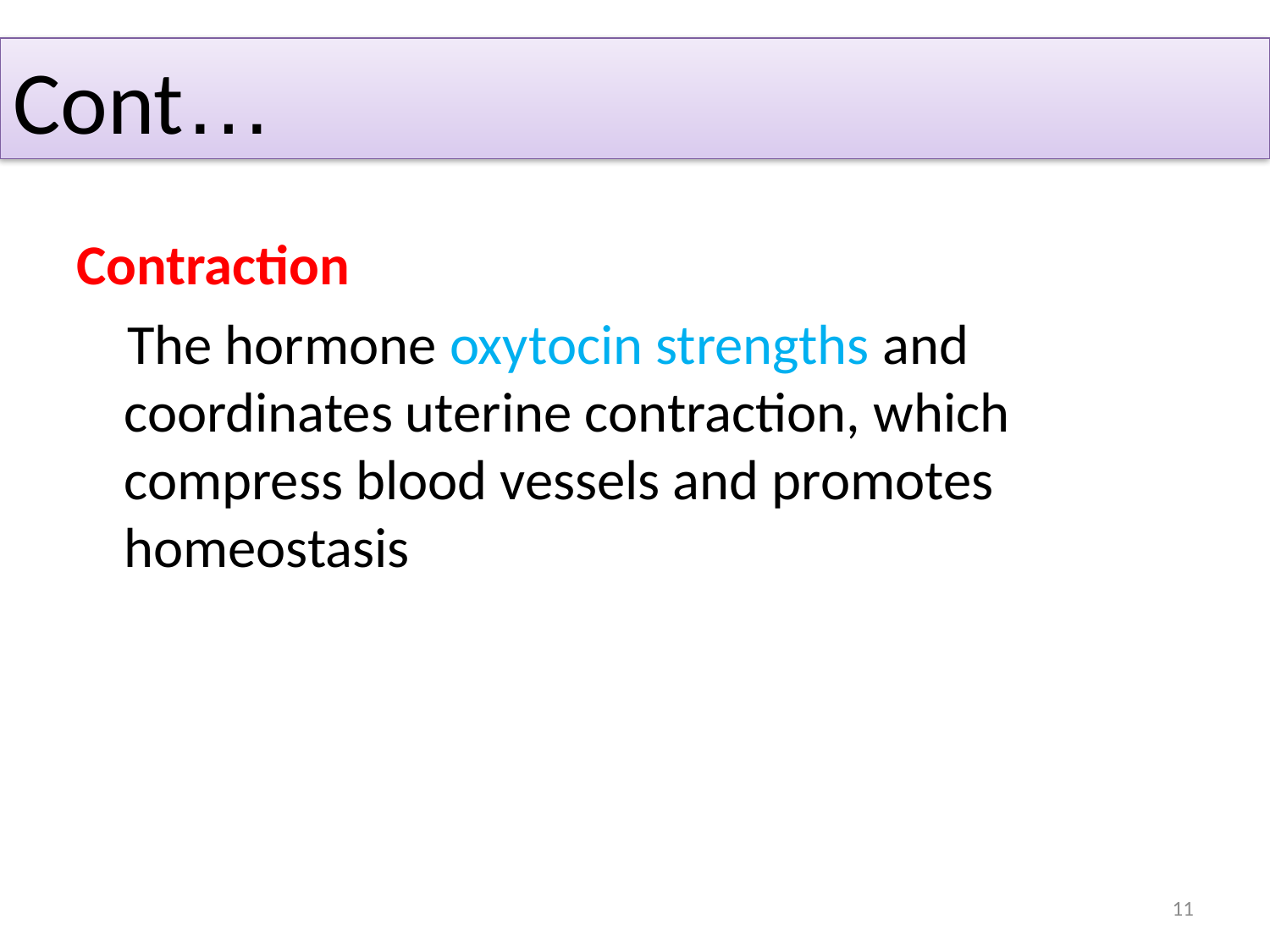

# Cont…
Contraction
    The hormone oxytocin strengths and coordinates uterine contraction, which compress blood vessels and promotes homeostasis

11